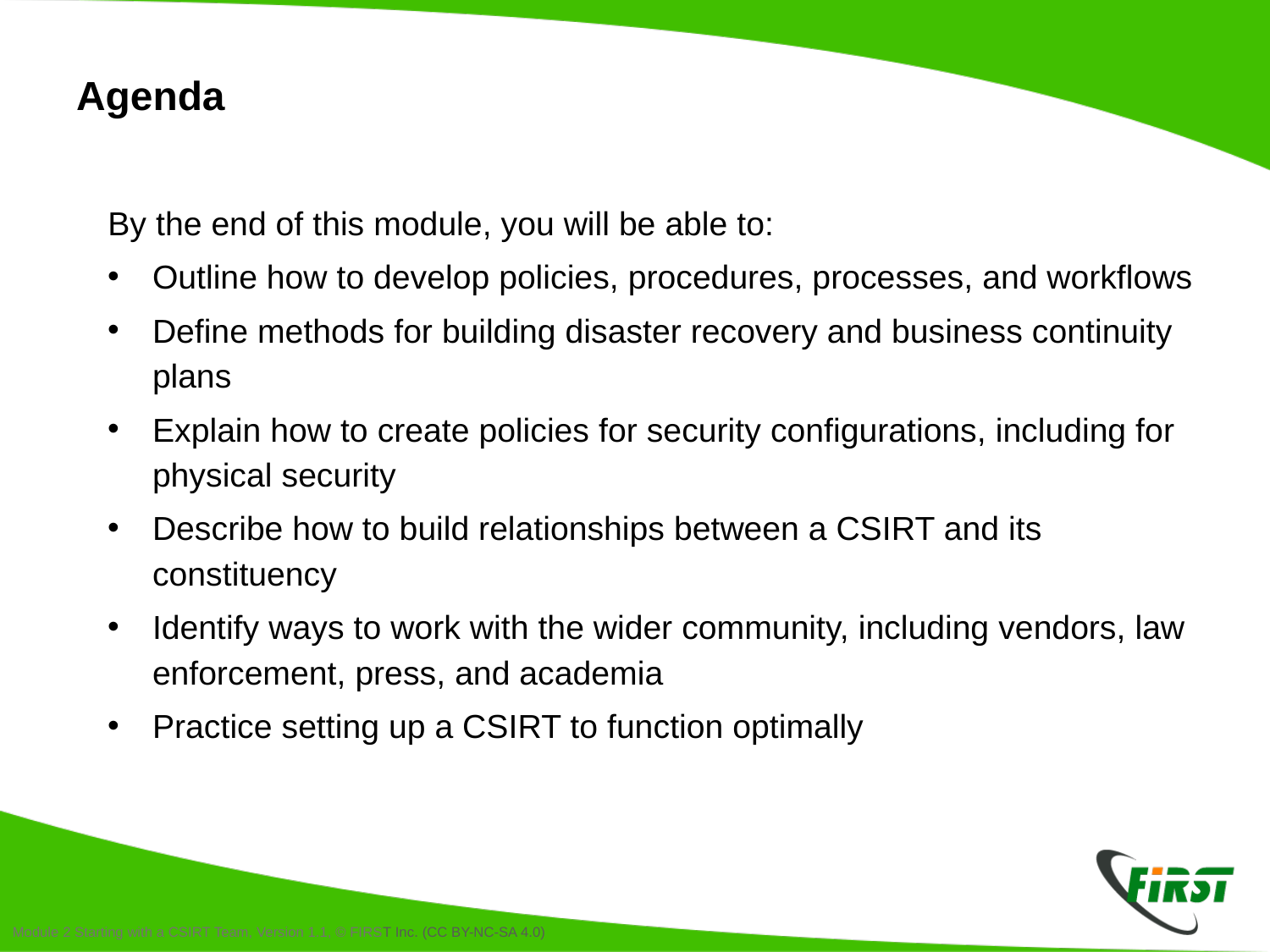

# Agenda
By the end of this module, you will be able to:
Outline how to develop policies, procedures, processes, and workflows
Define methods for building disaster recovery and business continuity plans
Explain how to create policies for security configurations, including for physical security
Describe how to build relationships between a CSIRT and its constituency
Identify ways to work with the wider community, including vendors, law enforcement, press, and academia
Practice setting up a CSIRT to function optimally